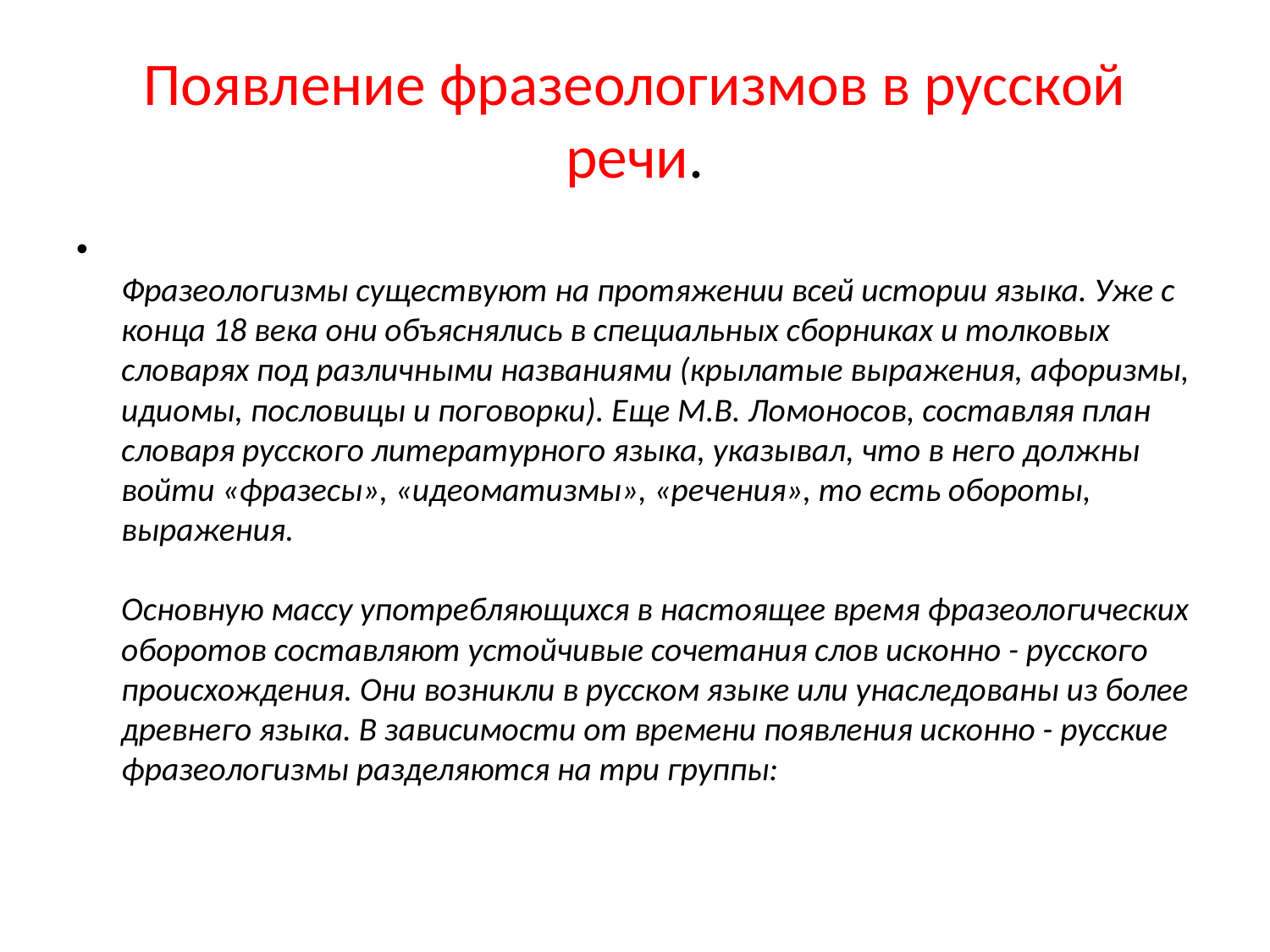

# Появление фразеологизмов в русской речи.
Фразеологизмы существуют на протяжении всей истории языка. Уже с конца 18 века они объяснялись в специальных сборниках и толковых словарях под различными названиями (крылатые выражения, афоризмы, идиомы, пословицы и поговорки). Еще М.В. Ломоносов, составляя план словаря русского литературного языка, указывал, что в него должны войти «фразесы», «идеоматизмы», «речения», то есть обороты, выражения.
Основную массу употребляющихся в настоящее время фразеологических оборотов составляют устойчивые сочетания слов исконно - русского происхождения. Они возникли в русском языке или унаследованы из более древнего языка. В зависимости от времени появления исконно - русские фразеологизмы разделяются на три группы: